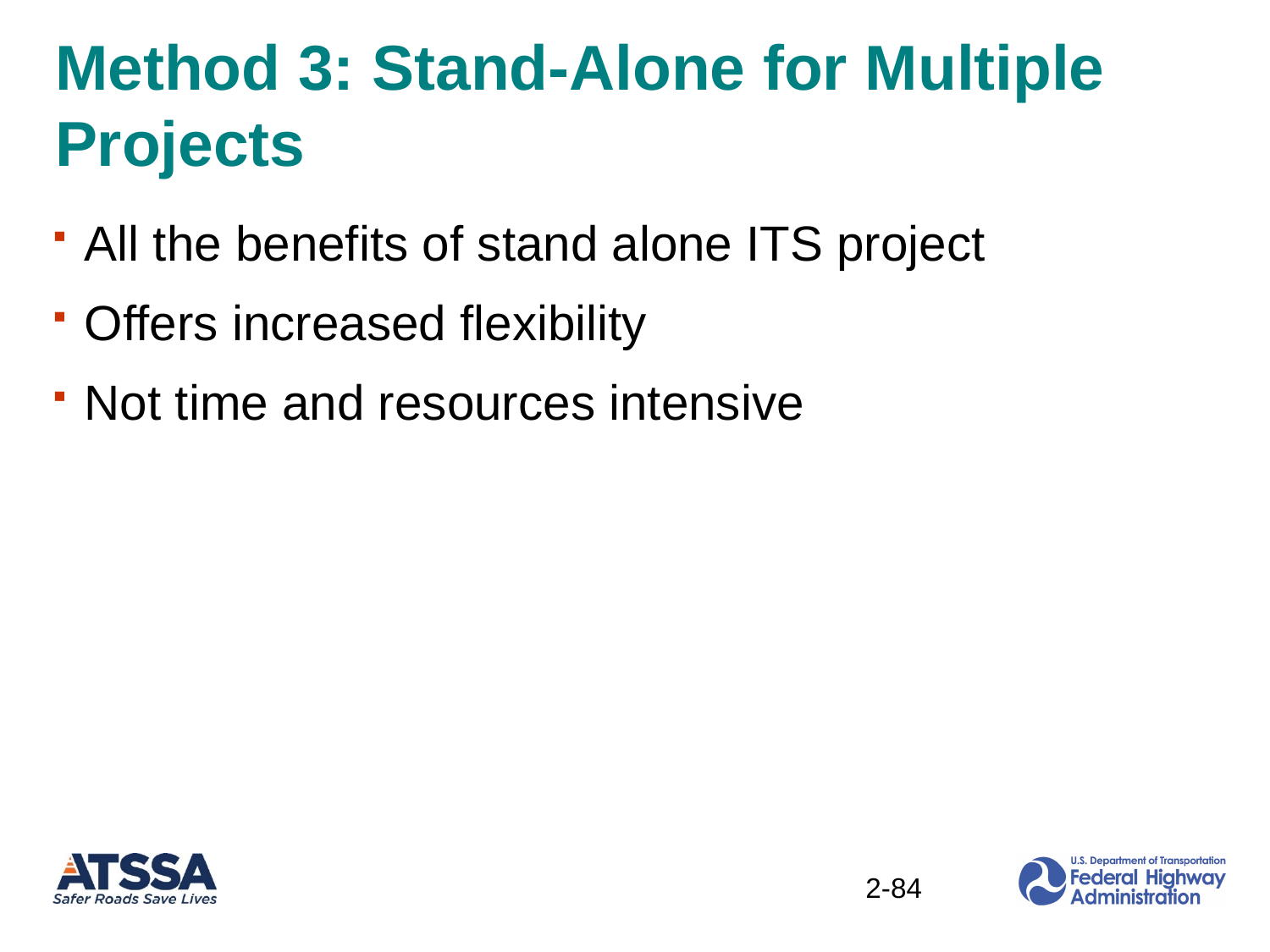

# Method 3: Stand-Alone for Multiple Projects
All the benefits of stand alone ITS project
Offers increased flexibility
Not time and resources intensive